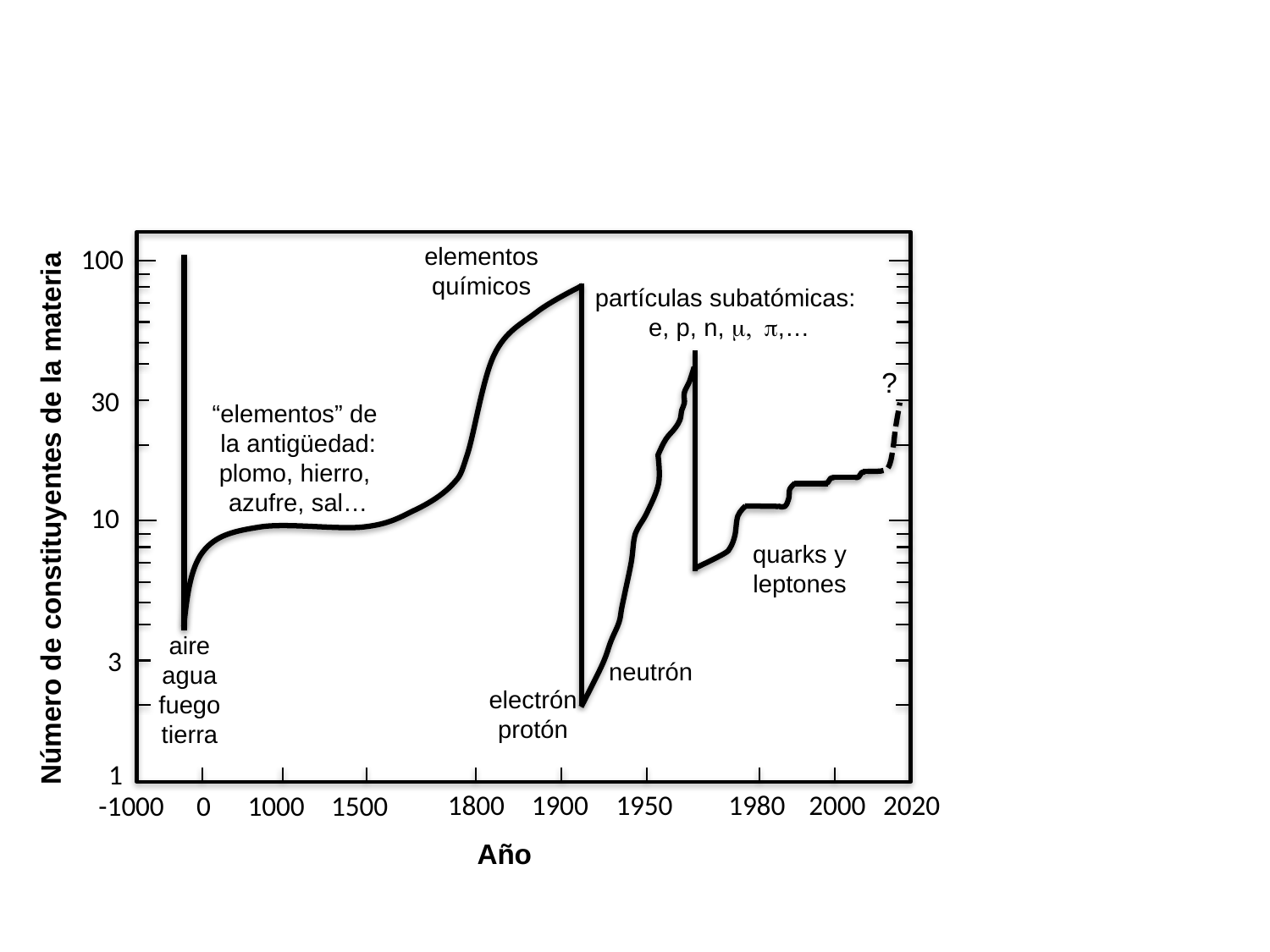

100
elementos
químicos
Número de constituyentes de la materia
partículas subatómicas:
e, p, n, μ, π,…

?

30
“elementos” de
la antigüedad:
plomo, hierro,
azufre, sal…

10

quarks y
leptones
aire
agua
fuego
tierra
3
neutrón
electrón
protón
1
0
1500
-1000
1000
1900
1950
1800
1980
2020
2000
Año